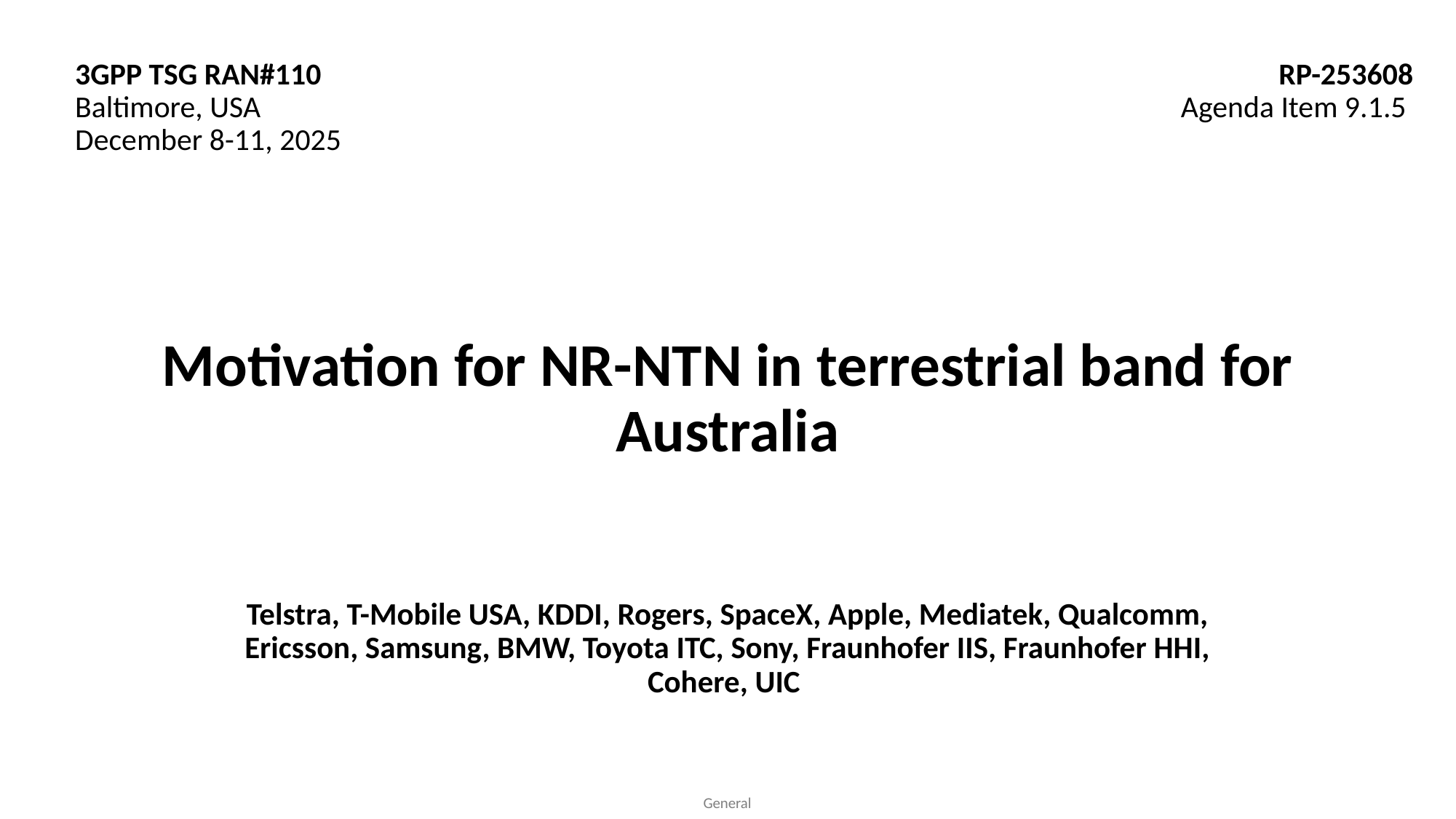

3GPP TSG RAN#110	RP-253608
Baltimore, USA	Agenda Item 9.1.5
December 8-11, 2025
# Motivation for NR-NTN in terrestrial band for Australia
Telstra, T-Mobile USA, KDDI, Rogers, SpaceX, Apple, Mediatek, Qualcomm, Ericsson, Samsung, BMW, Toyota ITC, Sony, Fraunhofer IIS, Fraunhofer HHI, Cohere, UIC